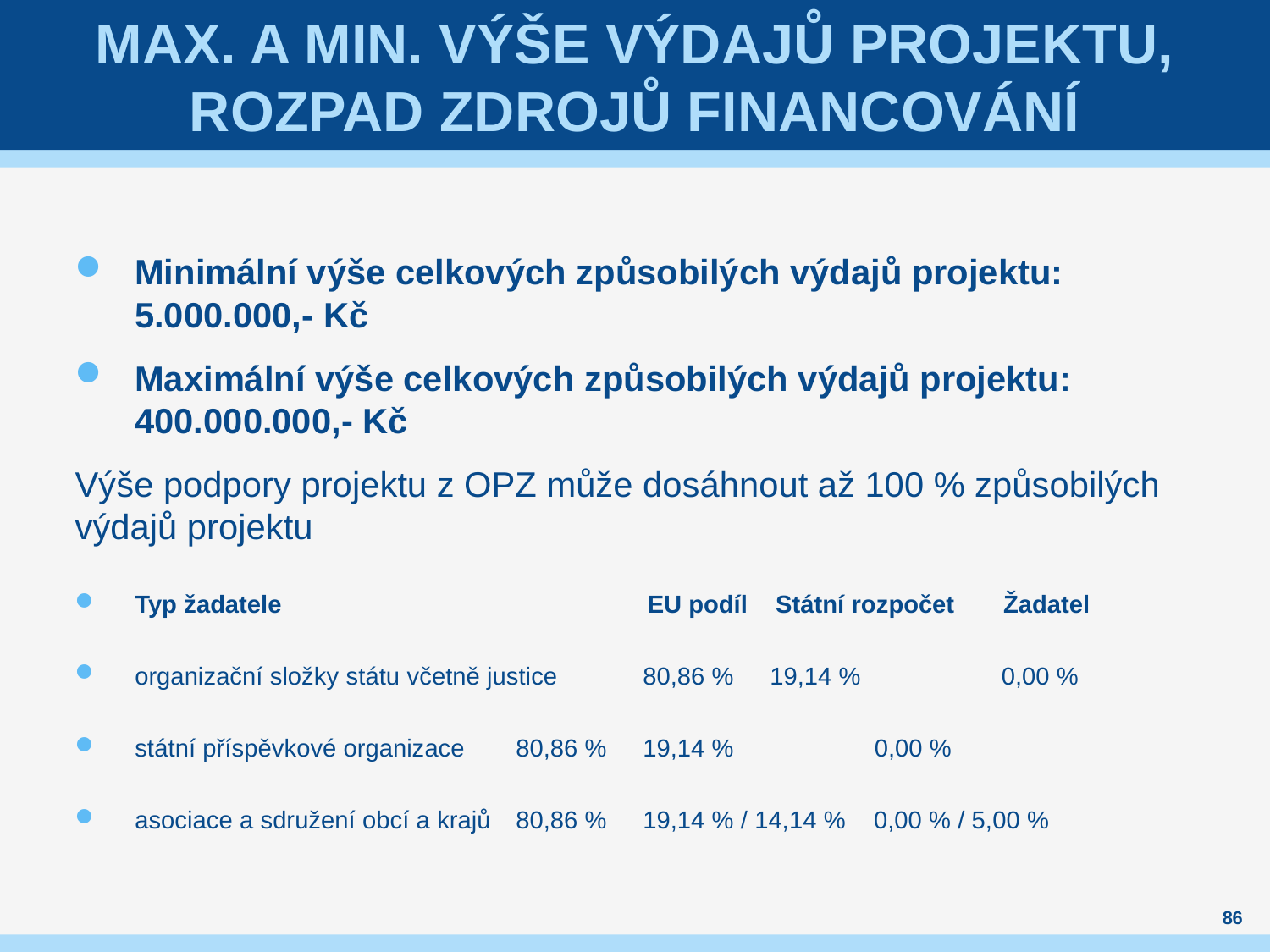

# Max. a min. výše výdajů projektu, rozpad zdrojů financování
Minimální výše celkových způsobilých výdajů projektu:       5.000.000,- Kč
Maximální výše celkových způsobilých výdajů projektu:  400.000.000,- Kč
Výše podpory projektu z OPZ může dosáhnout až 100 % způsobilých výdajů projektu
Typ žadatele 	                                     EU podíl    Státní rozpočet       Žadatel
organizační složky státu včetně justice 	80,86 % 	19,14 % 	               0,00 %
státní příspěvkové organizace 	80,86 % 	19,14 % 	               0,00 %
asociace a sdružení obcí a krajů 	80,86 % 	19,14 % / 14,14 %    0,00 % / 5,00 %

86